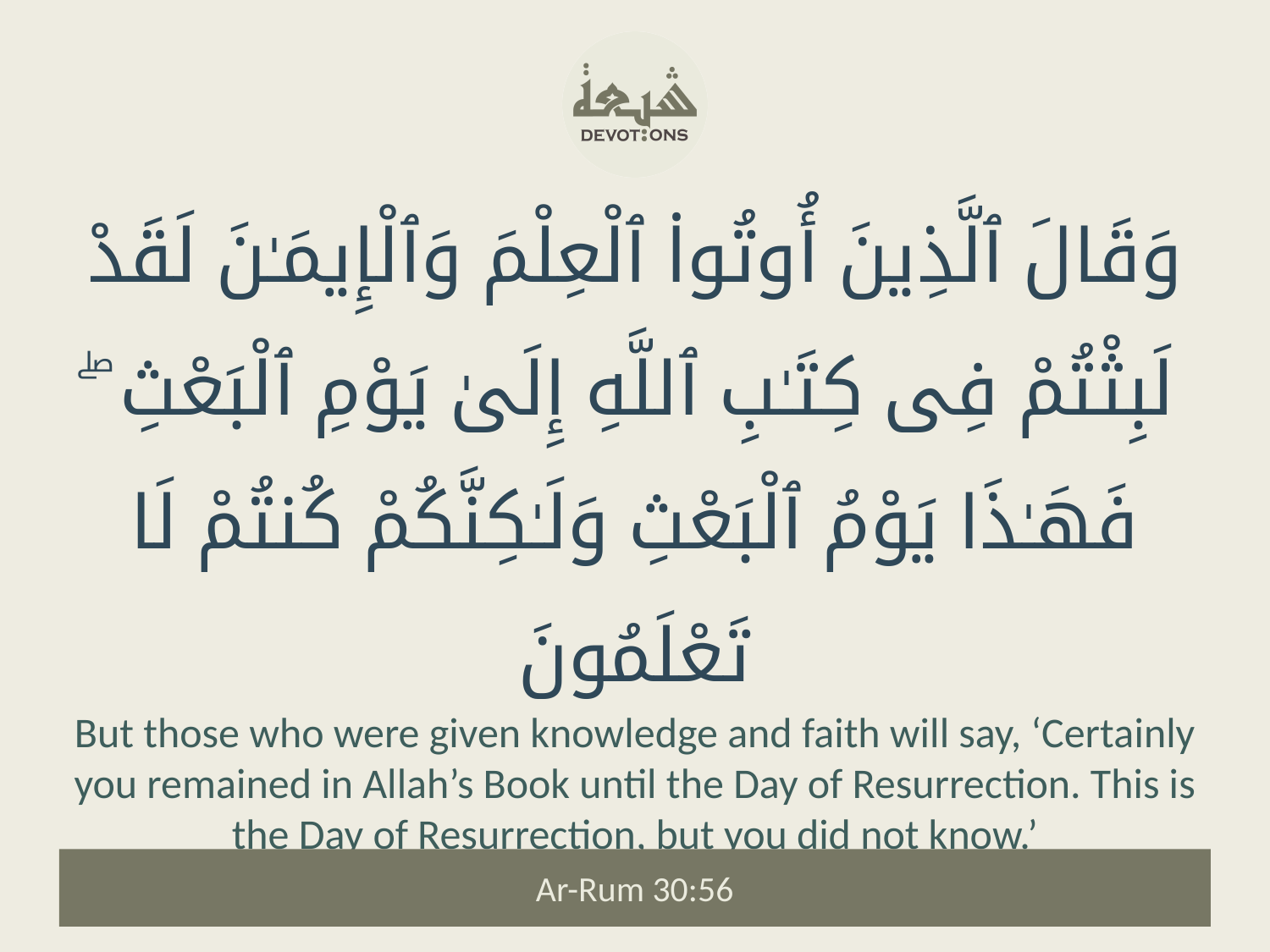

وَقَالَ ٱلَّذِينَ أُوتُوا۟ ٱلْعِلْمَ وَٱلْإِيمَـٰنَ لَقَدْ لَبِثْتُمْ فِى كِتَـٰبِ ٱللَّهِ إِلَىٰ يَوْمِ ٱلْبَعْثِ ۖ فَهَـٰذَا يَوْمُ ٱلْبَعْثِ وَلَـٰكِنَّكُمْ كُنتُمْ لَا تَعْلَمُونَ
But those who were given knowledge and faith will say, ‘Certainly you remained in Allah’s Book until the Day of Resurrection. This is the Day of Resurrection, but you did not know.’
Ar-Rum 30:56